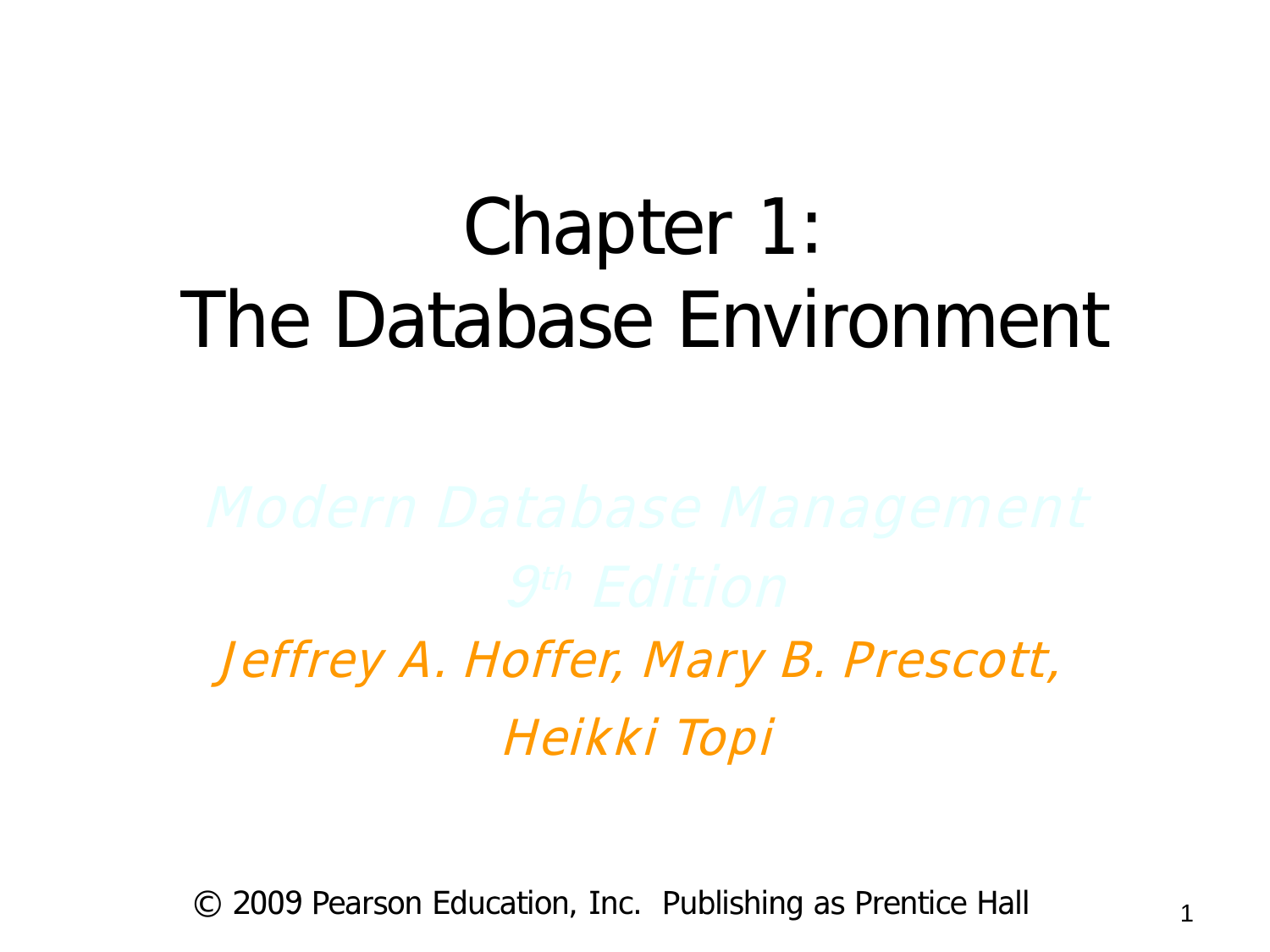

# Chapter 1: The Database Environment
Modern Database Management
9th Edition
Jeffrey A. Hoffer, Mary B. Prescott,
Heikki Topi
© 2009 Pearson Education, Inc.  Publishing as Prentice Hall
1